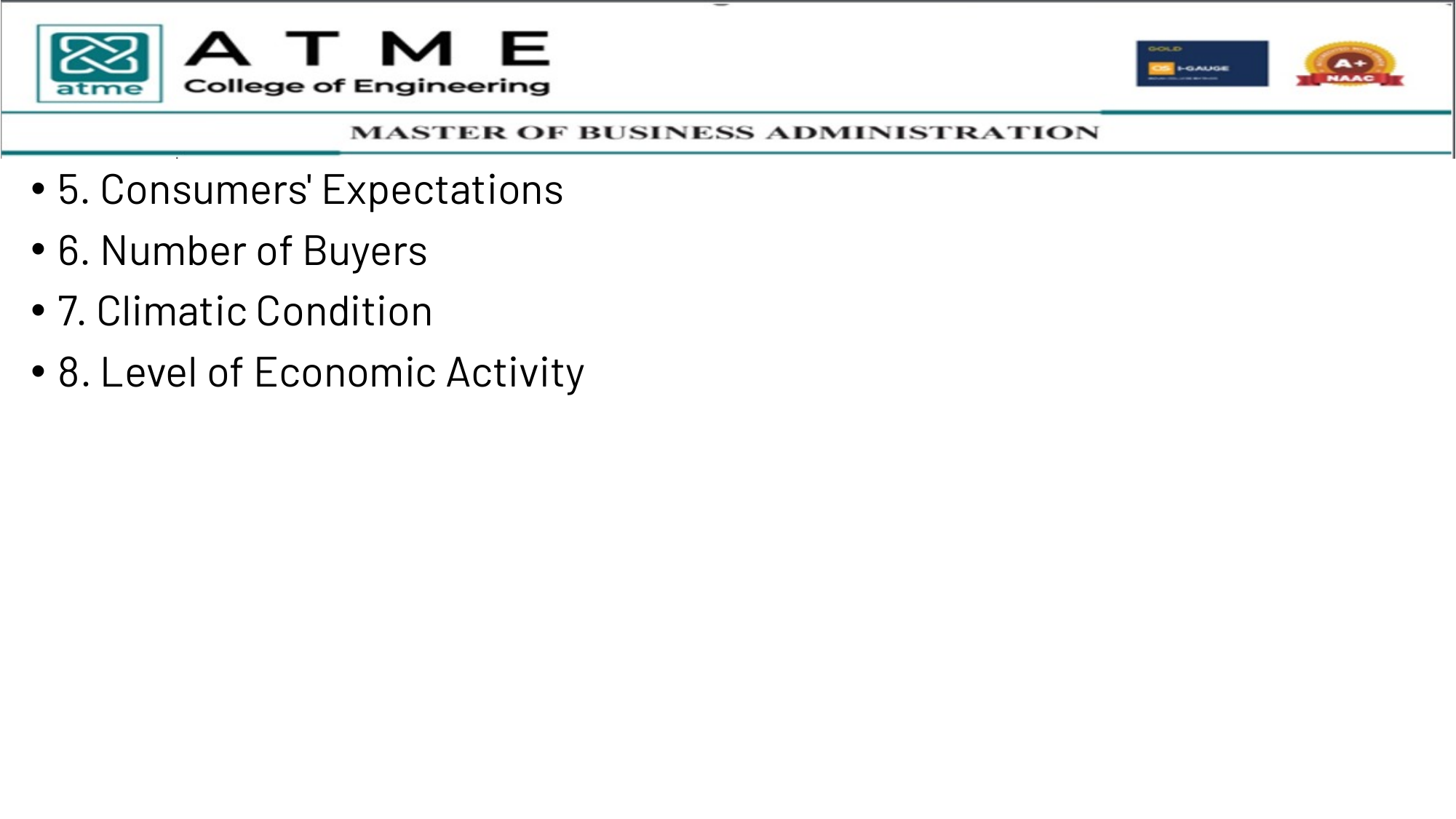

5. Consumers' Expectations
6. Number of Buyers
7. Climatic Condition
8. Level of Economic Activity